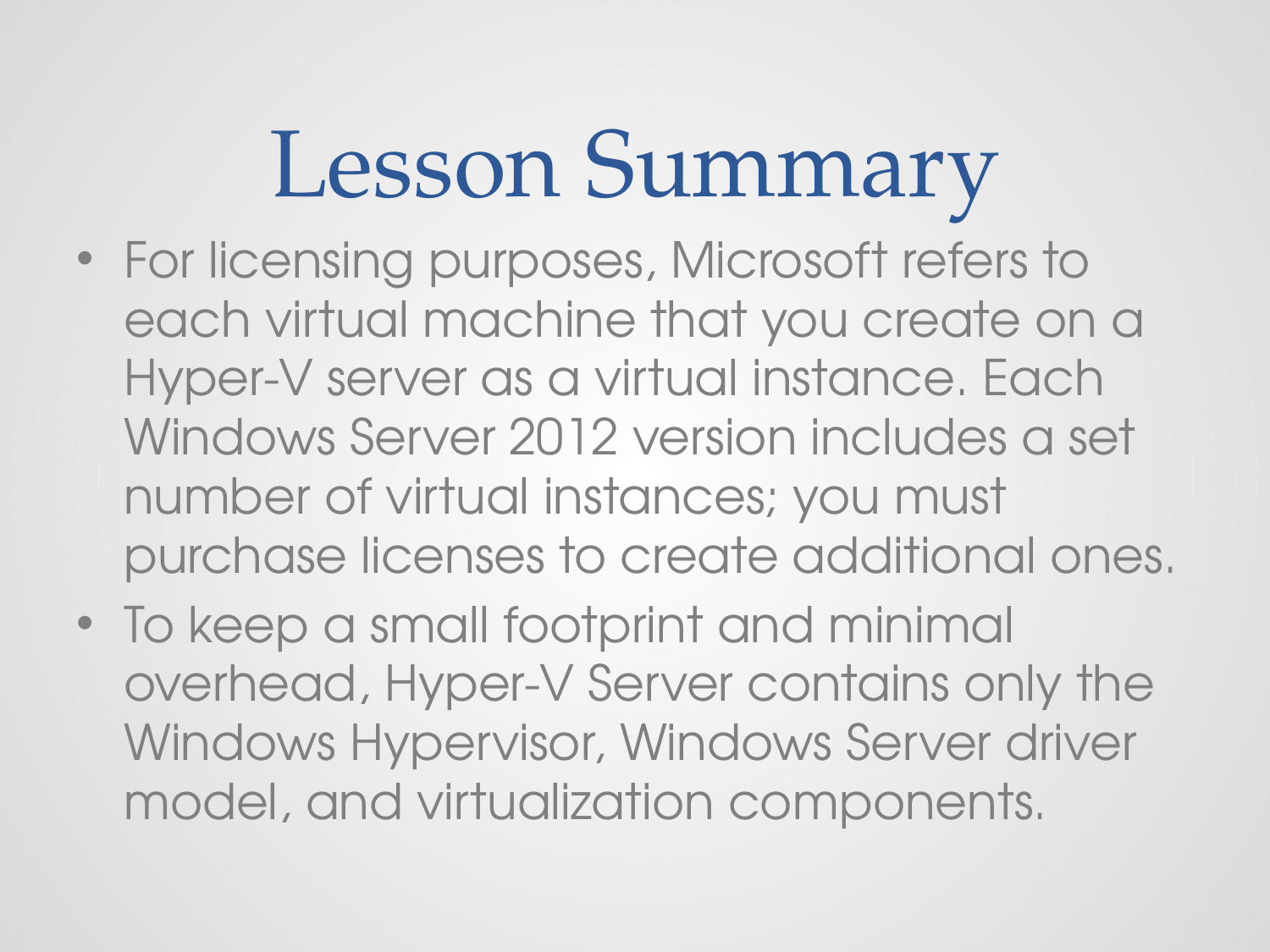

# Lesson Summary
For licensing purposes, Microsoft refers to each virtual machine that you create on a Hyper-V server as a virtual instance. Each Windows Server 2012 version includes a set number of virtual instances; you must purchase licenses to create additional ones.
To keep a small footprint and minimal overhead, Hyper-V Server contains only the Windows Hypervisor, Windows Server driver model, and virtualization components.
© 2013 John Wiley & Sons, Inc.
52